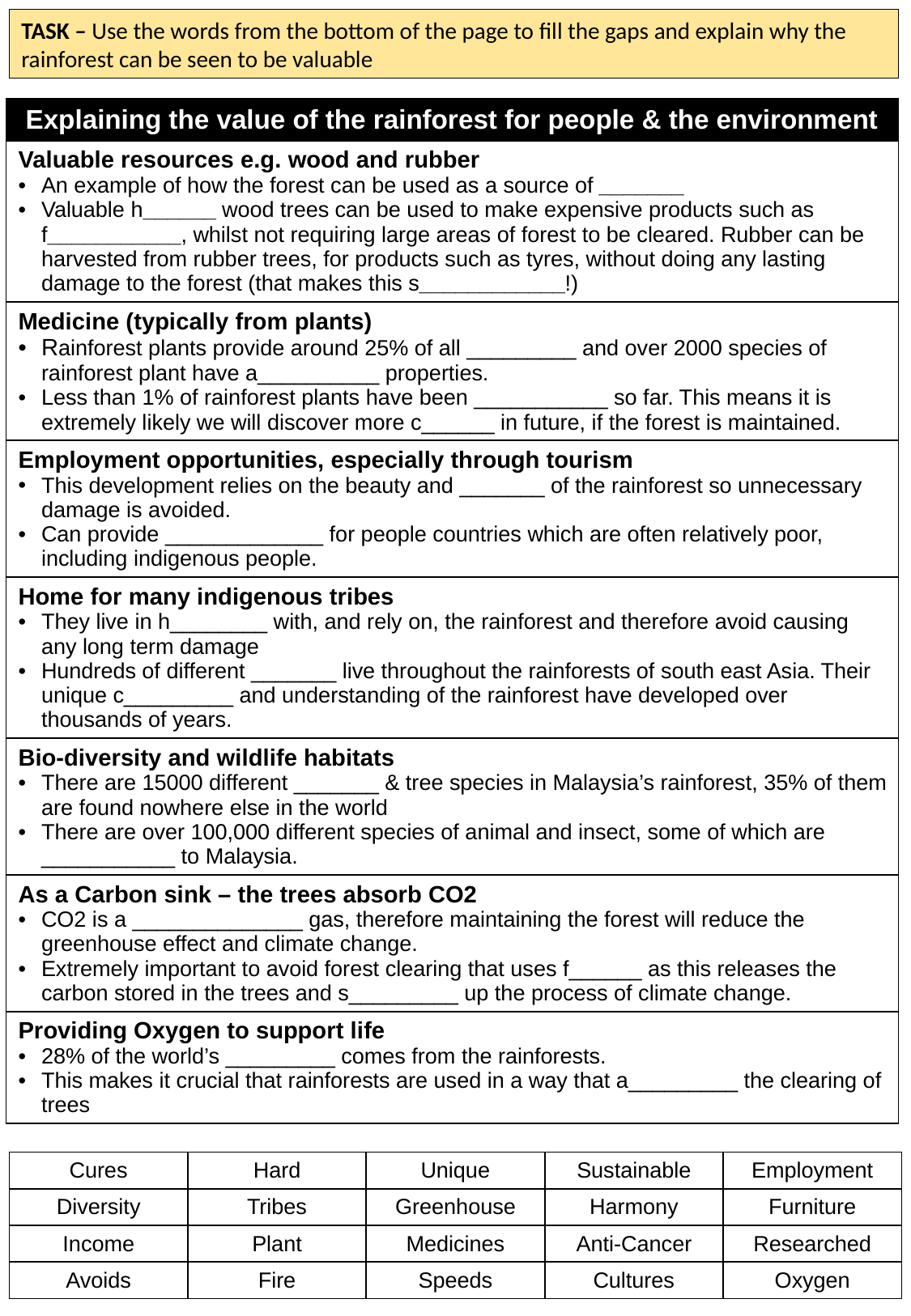

TASK – Use the words from the bottom of the page to fill the gaps and explain why the rainforest can be seen to be valuable
| Explaining the value of the rainforest for people & the environment |
| --- |
| Valuable resources e.g. wood and rubber An example of how the forest can be used as a source of \_\_\_\_\_\_\_ Valuable h\_\_\_\_\_\_ wood trees can be used to make expensive products such as f\_\_\_\_\_\_\_\_\_\_\_, whilst not requiring large areas of forest to be cleared. Rubber can be harvested from rubber trees, for products such as tyres, without doing any lasting damage to the forest (that makes this s\_\_\_\_\_\_\_\_\_\_\_\_!) |
| Medicine (typically from plants) Rainforest plants provide around 25% of all \_\_\_\_\_\_\_\_\_ and over 2000 species of rainforest plant have a\_\_\_\_\_\_\_\_\_\_ properties. Less than 1% of rainforest plants have been \_\_\_\_\_\_\_\_\_\_\_ so far. This means it is extremely likely we will discover more c\_\_\_\_\_\_ in future, if the forest is maintained. |
| Employment opportunities, especially through tourism This development relies on the beauty and \_\_\_\_\_\_\_ of the rainforest so unnecessary damage is avoided. Can provide \_\_\_\_\_\_\_\_\_\_\_\_\_ for people countries which are often relatively poor, including indigenous people. |
| Home for many indigenous tribes They live in h\_\_\_\_\_\_\_\_ with, and rely on, the rainforest and therefore avoid causing any long term damage Hundreds of different \_\_\_\_\_\_\_ live throughout the rainforests of south east Asia. Their unique c\_\_\_\_\_\_\_\_\_ and understanding of the rainforest have developed over thousands of years. |
| Bio-diversity and wildlife habitats There are 15000 different \_\_\_\_\_\_\_ & tree species in Malaysia’s rainforest, 35% of them are found nowhere else in the world There are over 100,000 different species of animal and insect, some of which are \_\_\_\_\_\_\_\_\_\_\_ to Malaysia. |
| As a Carbon sink – the trees absorb CO2 CO2 is a \_\_\_\_\_\_\_\_\_\_\_\_\_\_ gas, therefore maintaining the forest will reduce the greenhouse effect and climate change. Extremely important to avoid forest clearing that uses f\_\_\_\_\_\_ as this releases the carbon stored in the trees and s\_\_\_\_\_\_\_\_\_ up the process of climate change. |
| Providing Oxygen to support life 28% of the world’s \_\_\_\_\_\_\_\_\_ comes from the rainforests. This makes it crucial that rainforests are used in a way that a\_\_\_\_\_\_\_\_\_ the clearing of trees |
| Cures | Hard | Unique | Sustainable | Employment |
| --- | --- | --- | --- | --- |
| Diversity | Tribes | Greenhouse | Harmony | Furniture |
| Income | Plant | Medicines | Anti-Cancer | Researched |
| Avoids | Fire | Speeds | Cultures | Oxygen |